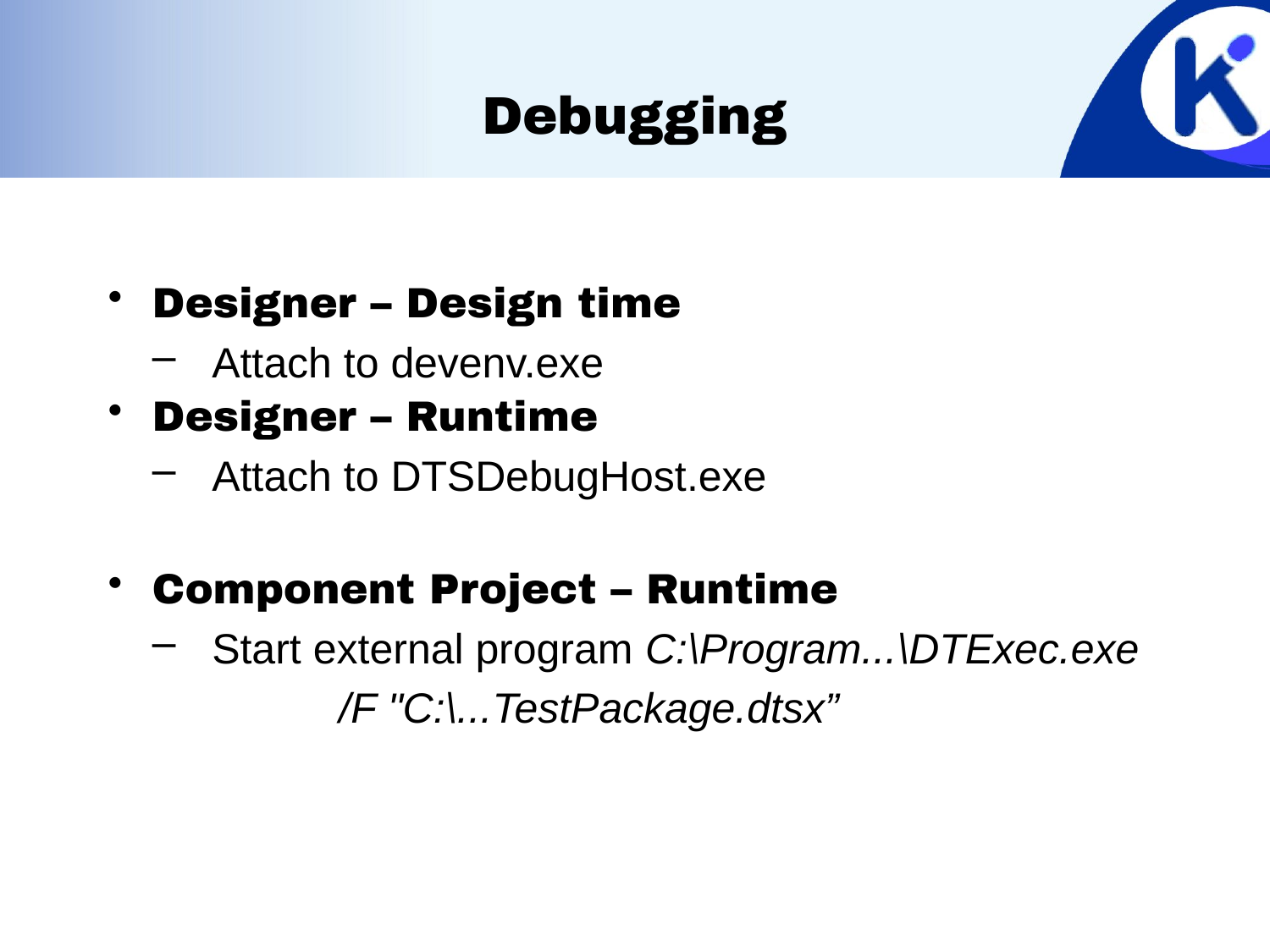

# Debugging
Designer – Design time
Attach to devenv.exe
Designer – Runtime
Attach to DTSDebugHost.exe

Component Project – Runtime
Start external program C:\Program...\DTExec.exe
		/F "C:\...TestPackage.dtsx”